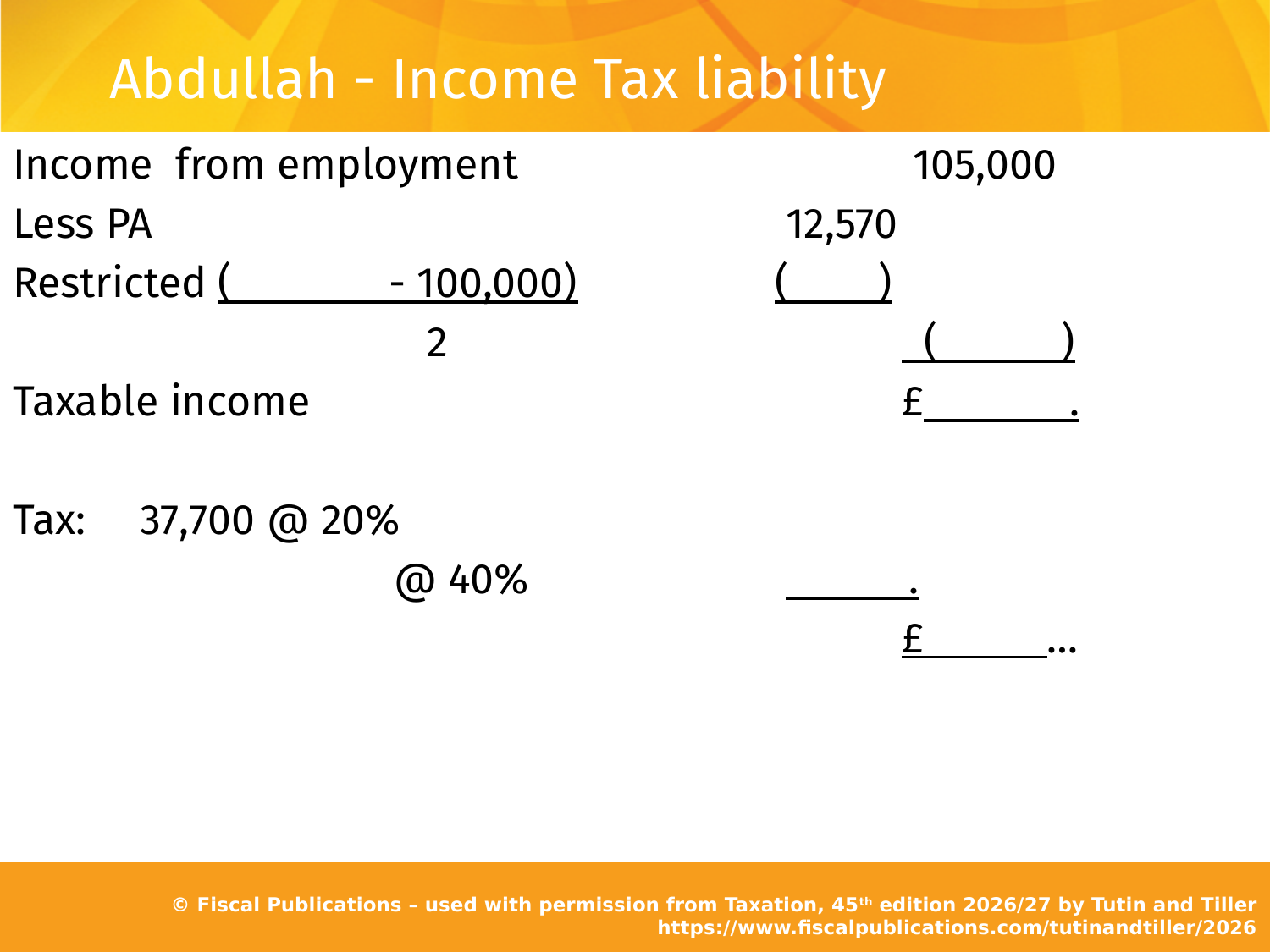

# Abdullah - Income Tax liability
Income  from employment				 105,000
Less PA 					 12,570
Restricted (              - 100,000)   		(        )
			   2				  (           )
Taxable income					£             .

Tax: 	37,700	@ 20%
	      		@ 40%		            .
							£           …